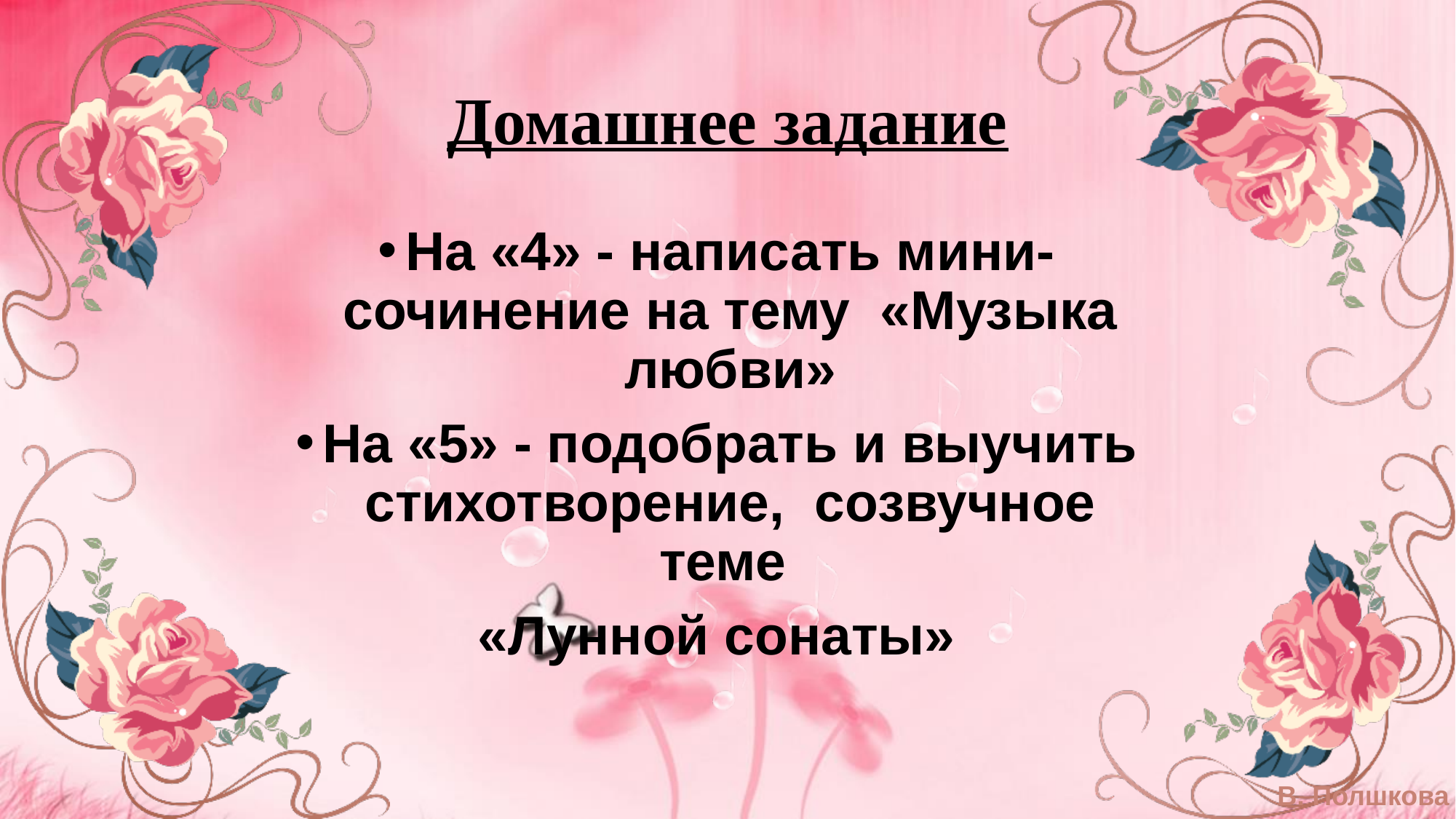

# Домашнее задание
На «4» - написать мини-сочинение на тему  «Музыка любви»
На «5» - подобрать и выучить стихотворение,  созвучное теме
«Лунной сонаты»